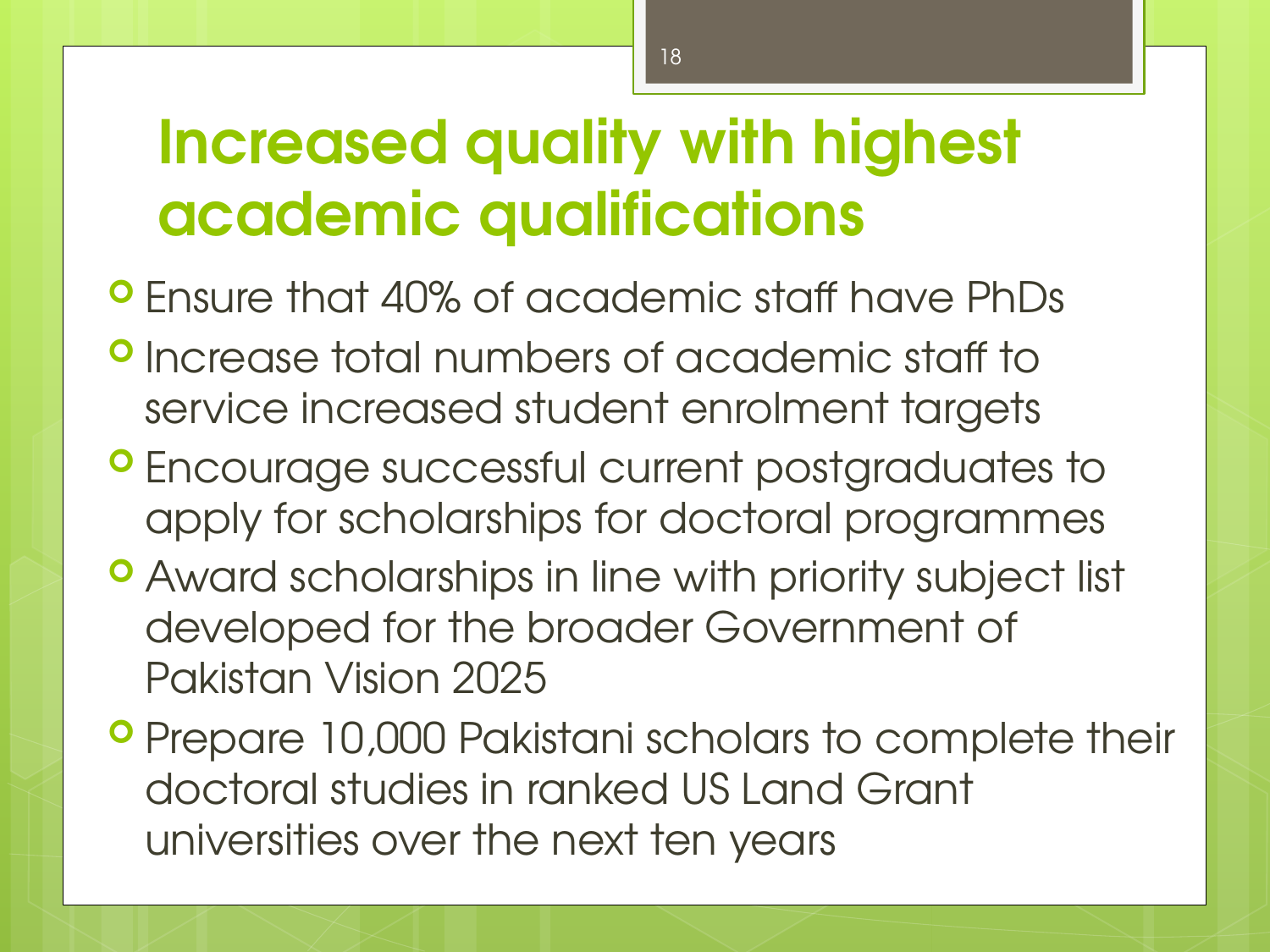

18
# Increased quality with highest academic qualifications
Ensure that 40% of academic staff have PhDs
Increase total numbers of academic staff to service increased student enrolment targets
Encourage successful current postgraduates to apply for scholarships for doctoral programmes
Award scholarships in line with priority subject list developed for the broader Government of Pakistan Vision 2025
Prepare 10,000 Pakistani scholars to complete their doctoral studies in ranked US Land Grant universities over the next ten years